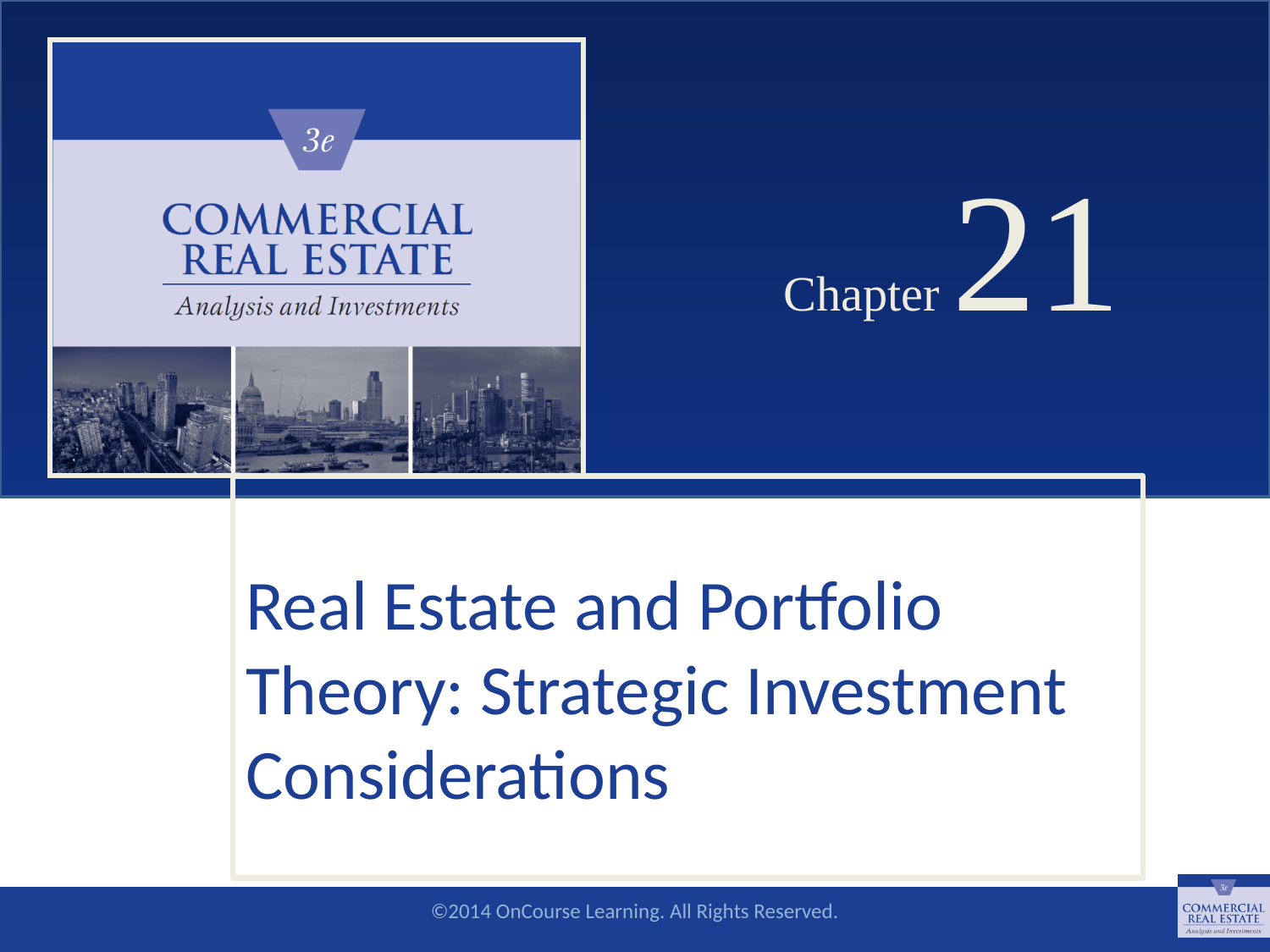

# Chapter 21
Real Estate and Portfolio Theory: Strategic Investment Considerations
SLIDE 1